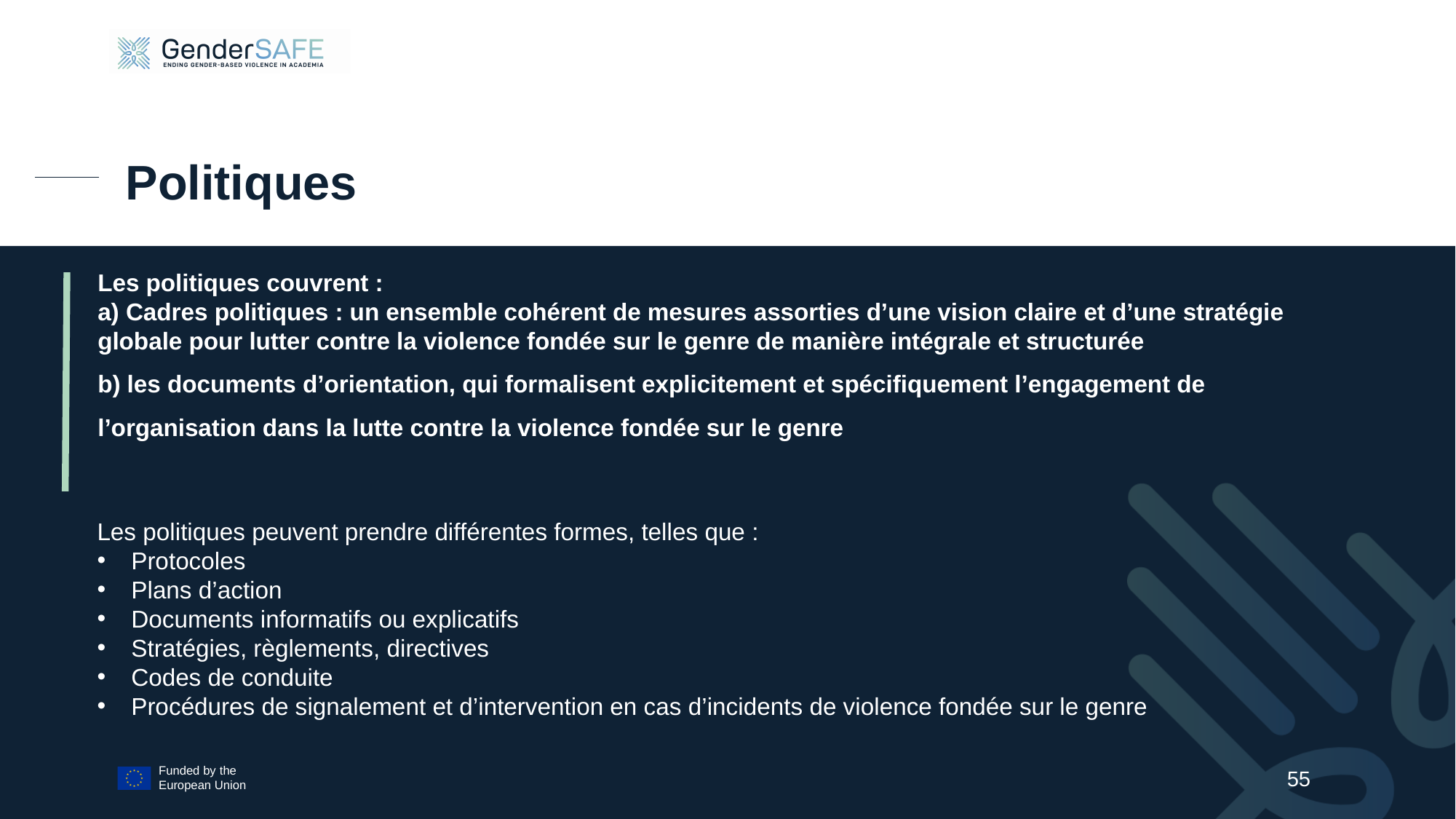

# Politiques
Les politiques couvrent :
a) Cadres politiques : un ensemble cohérent de mesures assorties d’une vision claire et d’une stratégie globale pour lutter contre la violence fondée sur le genre de manière intégrale et structurée
b) les documents d’orientation, qui formalisent explicitement et spécifiquement l’engagement de l’organisation dans la lutte contre la violence fondée sur le genre
Les politiques peuvent prendre différentes formes, telles que :
Protocoles
Plans d’action
Documents informatifs ou explicatifs
Stratégies, règlements, directives
Codes de conduite
Procédures de signalement et d’intervention en cas d’incidents de violence fondée sur le genre